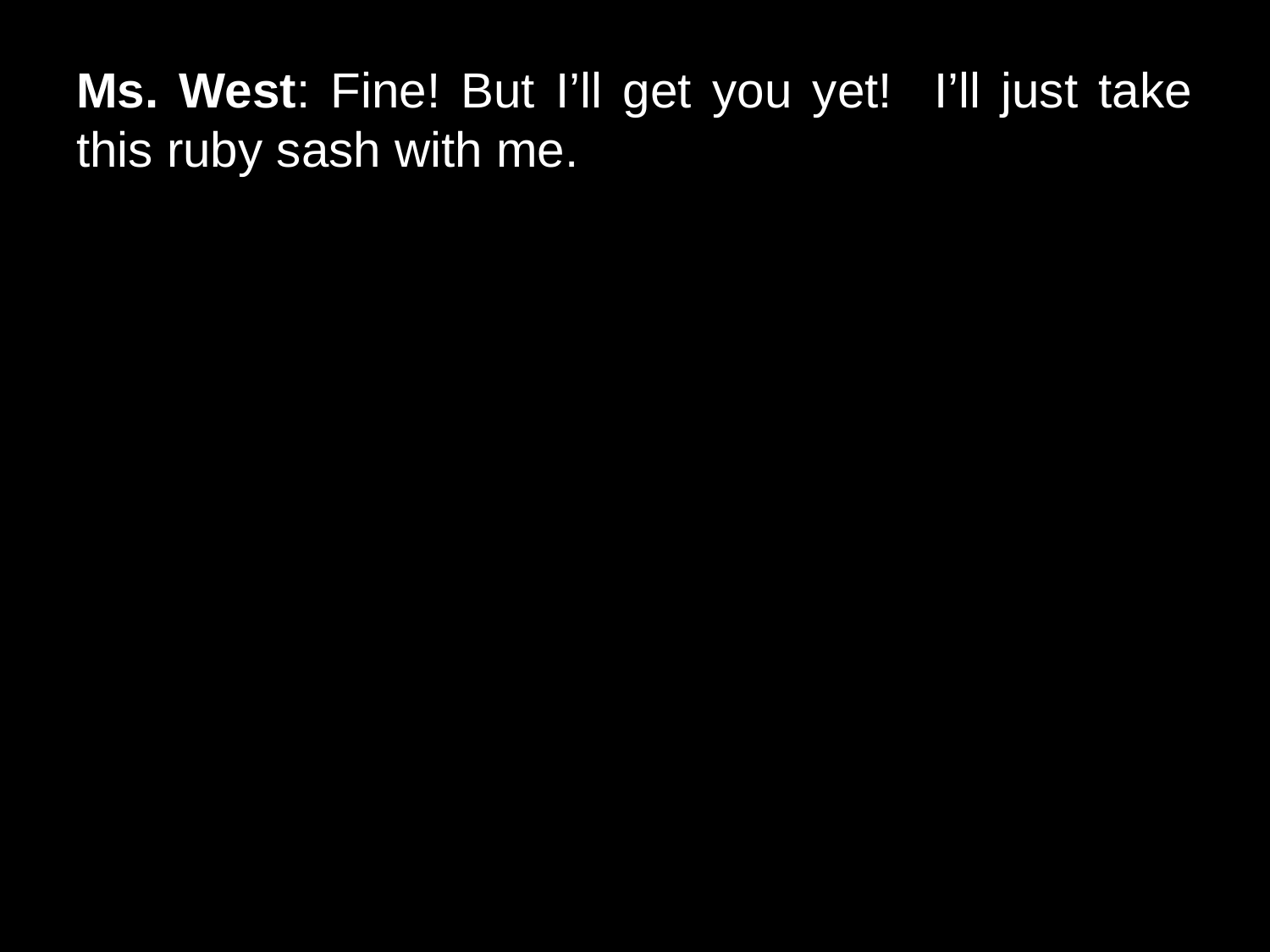

# Ms. West: Fine! But I’ll get you yet!  I’ll just take this ruby sash with me.